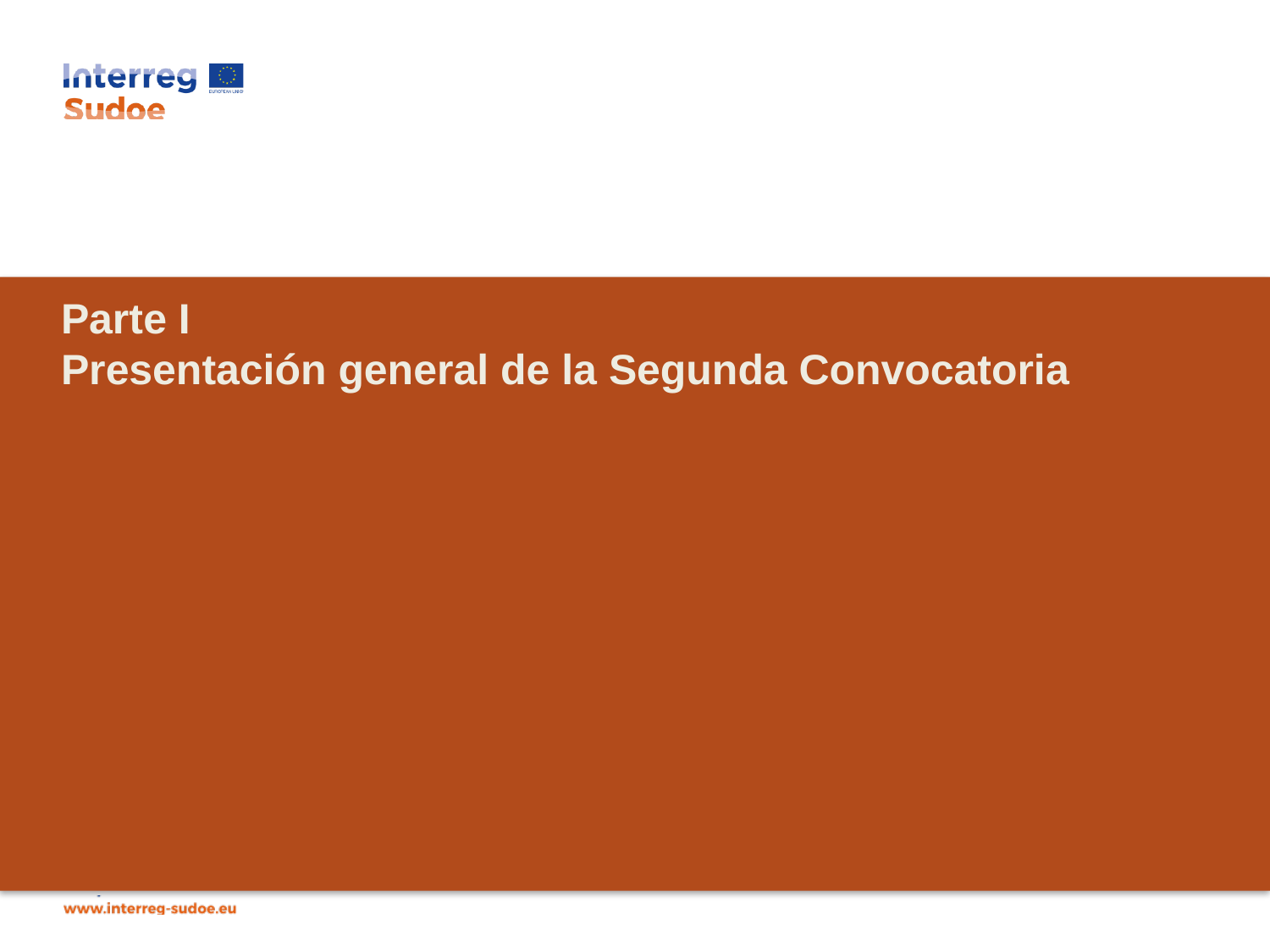

# Parte I Presentación general de la Segunda Convocatoria